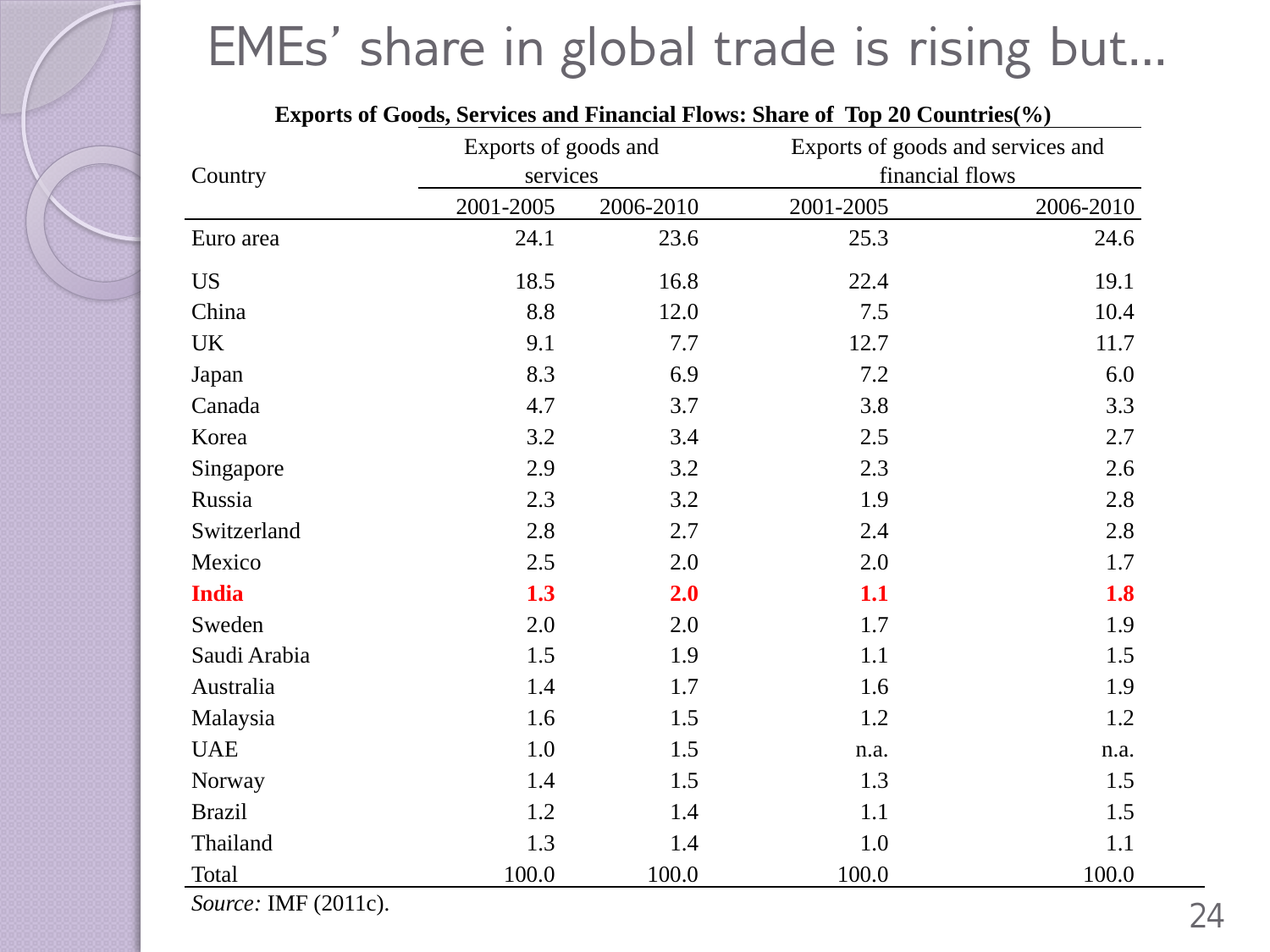

# EMEs’ share in global trade is rising but…
| Exports of Goods, Services and Financial Flows: Share of Top 20 Countries(%) |  |  |  |  |  |  |  |
| --- | --- | --- | --- | --- | --- | --- | --- |
| Country | Exports of goods and services |  |  | Exports of goods and services and financial flows |  |  |  |
|  | 2001-2005 | 2006-2010 |  | 2001-2005 | 2006-2010 |  |  |
| Euro area | 24.1 | 23.6 |  | 25.3 | 24.6 |  |  |
| US | 18.5 | 16.8 |  | 22.4 | 19.1 |  |  |
| China | 8.8 | 12.0 |  | 7.5 | 10.4 |  |  |
| UK | 9.1 | 7.7 |  | 12.7 | 11.7 |  |  |
| Japan | 8.3 | 6.9 |  | 7.2 | 6.0 |  |  |
| Canada | 4.7 | 3.7 |  | 3.8 | 3.3 |  |  |
| Korea | 3.2 | 3.4 |  | 2.5 | 2.7 |  |  |
| Singapore | 2.9 | 3.2 |  | 2.3 | 2.6 |  |  |
| Russia | 2.3 | 3.2 |  | 1.9 | 2.8 |  |  |
| Switzerland | 2.8 | 2.7 |  | 2.4 | 2.8 |  |  |
| Mexico | 2.5 | 2.0 |  | 2.0 | 1.7 |  |  |
| India | 1.3 | 2.0 |  | 1.1 | 1.8 |  |  |
| Sweden | 2.0 | 2.0 |  | 1.7 | 1.9 |  |  |
| Saudi Arabia | 1.5 | 1.9 |  | 1.1 | 1.5 |  |  |
| Australia | 1.4 | 1.7 |  | 1.6 | 1.9 |  |  |
| Malaysia | 1.6 | 1.5 |  | 1.2 | 1.2 |  |  |
| UAE | 1.0 | 1.5 |  | n.a. | n.a. |  |  |
| Norway | 1.4 | 1.5 |  | 1.3 | 1.5 |  |  |
| Brazil | 1.2 | 1.4 |  | 1.1 | 1.5 |  |  |
| Thailand | 1.3 | 1.4 |  | 1.0 | 1.1 |  |  |
| Total | 100.0 | 100.0 |  | 100.0 | 100.0 |  |  |
| Source: IMF (2011c). |  |  |  |  |  |  |  |
24